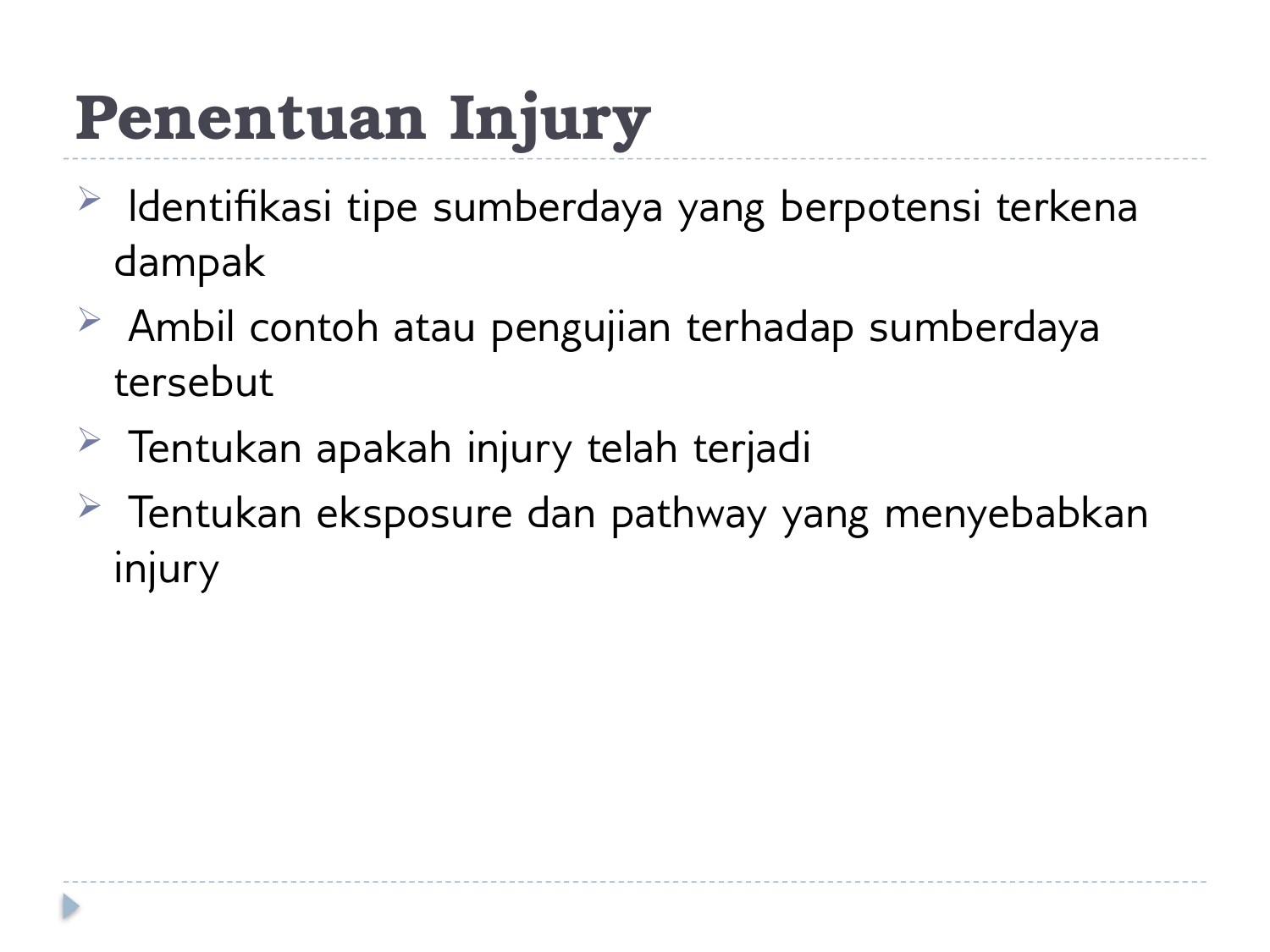

# Penentuan Injury
 Identifikasi tipe sumberdaya yang berpotensi terkena dampak
 Ambil contoh atau pengujian terhadap sumberdaya tersebut
 Tentukan apakah injury telah terjadi
 Tentukan eksposure dan pathway yang menyebabkan injury